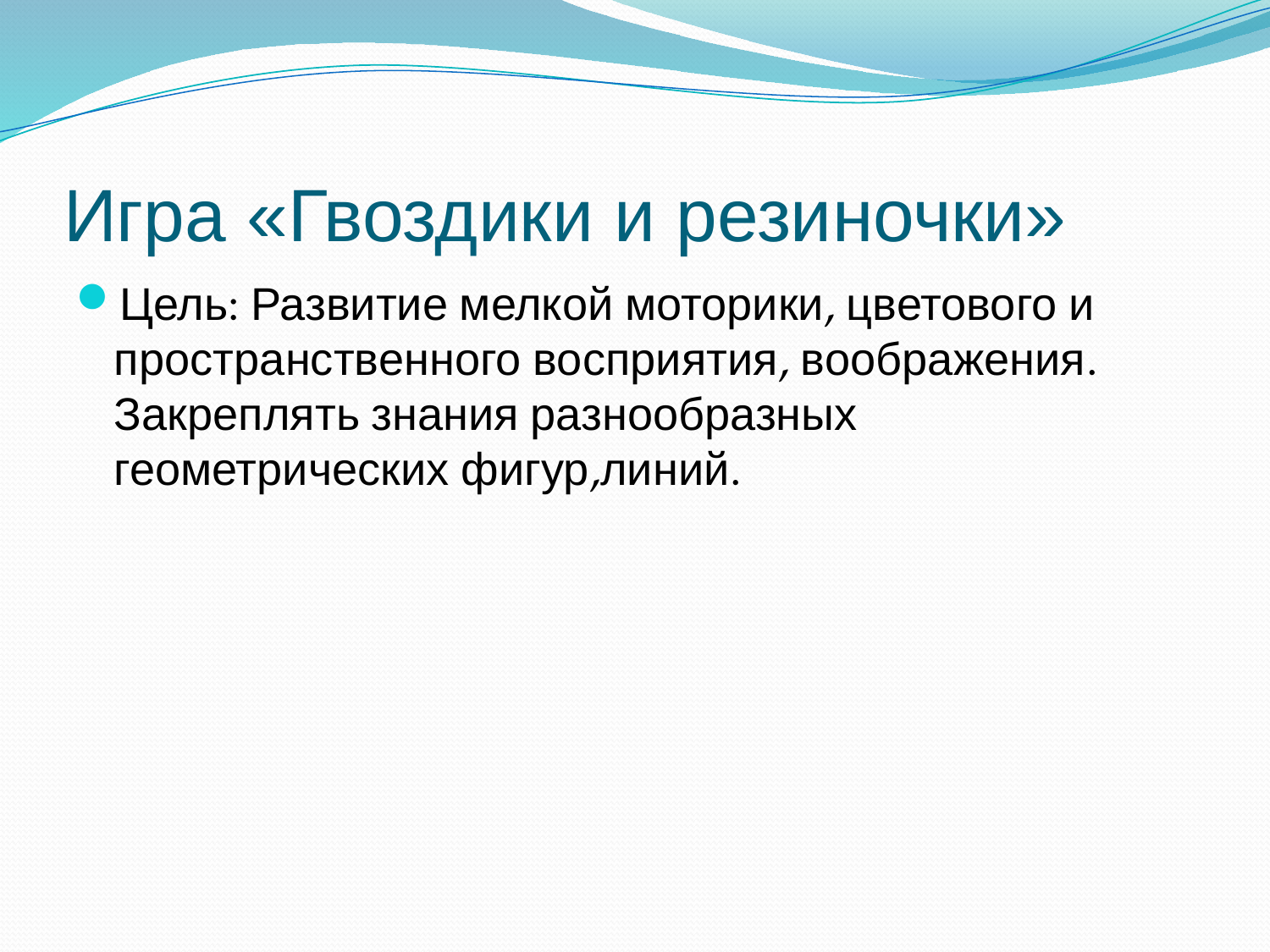

# Игра «Гвоздики и резиночки»
Цель: Развитие мелкой моторики, цветового и пространственного восприятия, воображения. Закреплять знания разнообразных геометрических фигур,линий.